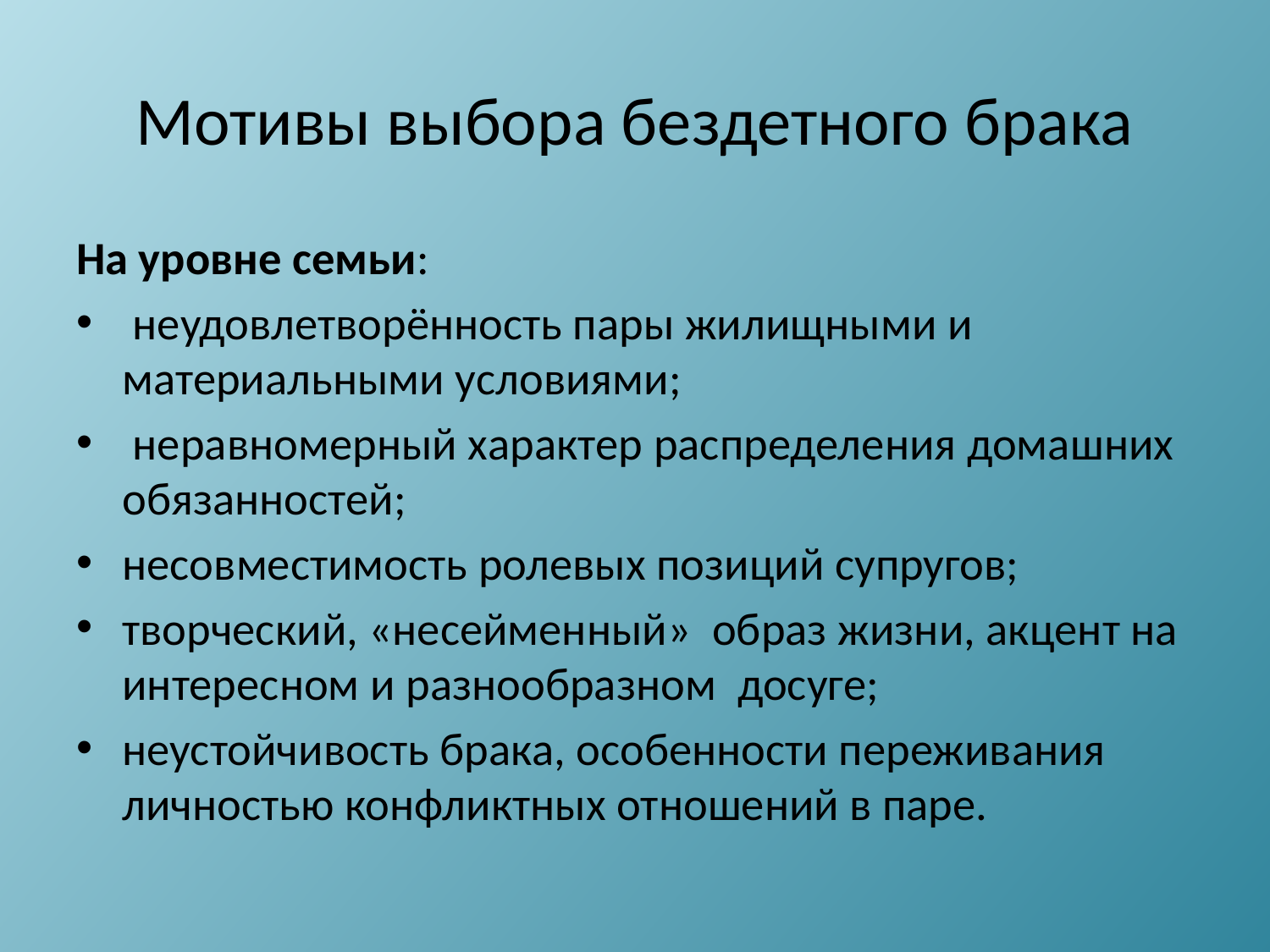

# Мотивы выбора бездетного брака
На уровне семьи:
 неудовлетворённость пары жилищными и  материальными условиями;
 неравномерный характер распределения домашних обязанностей;
несовместимость ролевых позиций супругов;
творческий, «несейменный»  образ жизни, акцент на интересном и разнообразном  досуге;
неустойчивость брака, особенности переживания личностью конфликтных отношений в паре.